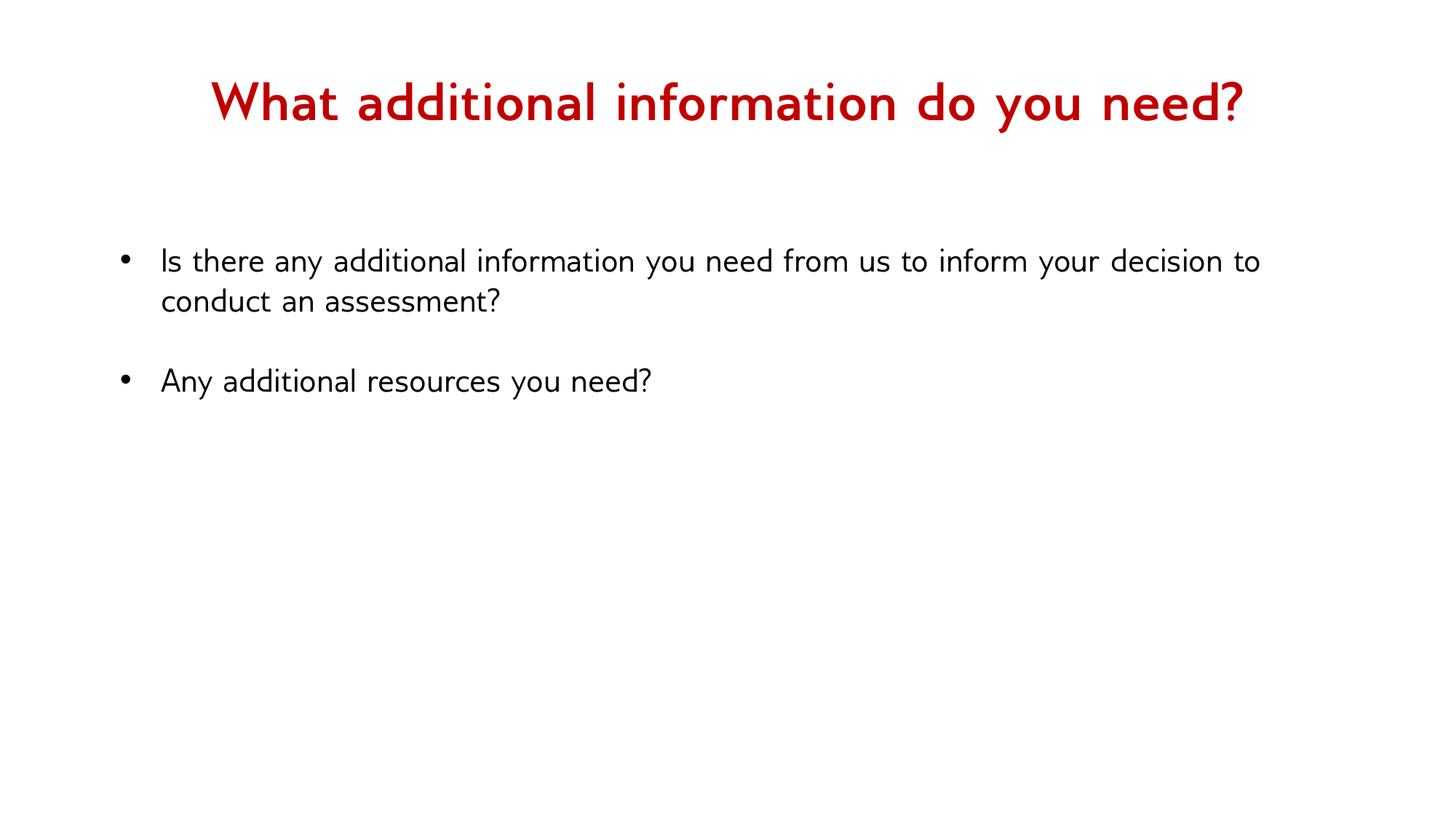

# What additional information do you need?
Is there any additional information you need from us to inform your decision to conduct an assessment?

Any additional resources you need?